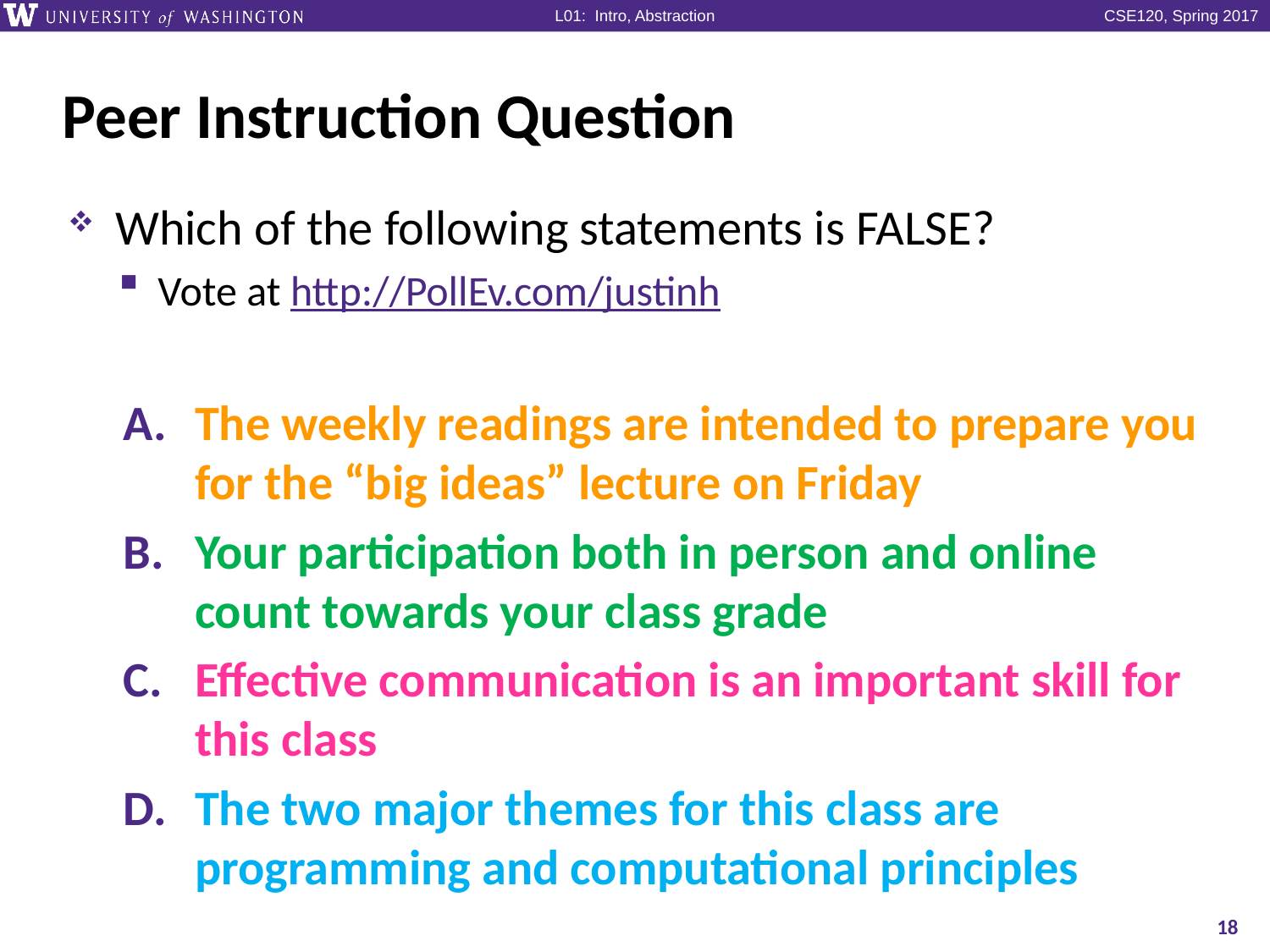

# Peer Instruction Question
Which of the following statements is FALSE?
Vote at http://PollEv.com/justinh

The weekly readings are intended to prepare you for the “big ideas” lecture on Friday
Your participation both in person and online count towards your class grade
Effective communication is an important skill for this class
The two major themes for this class are programming and computational principles

18